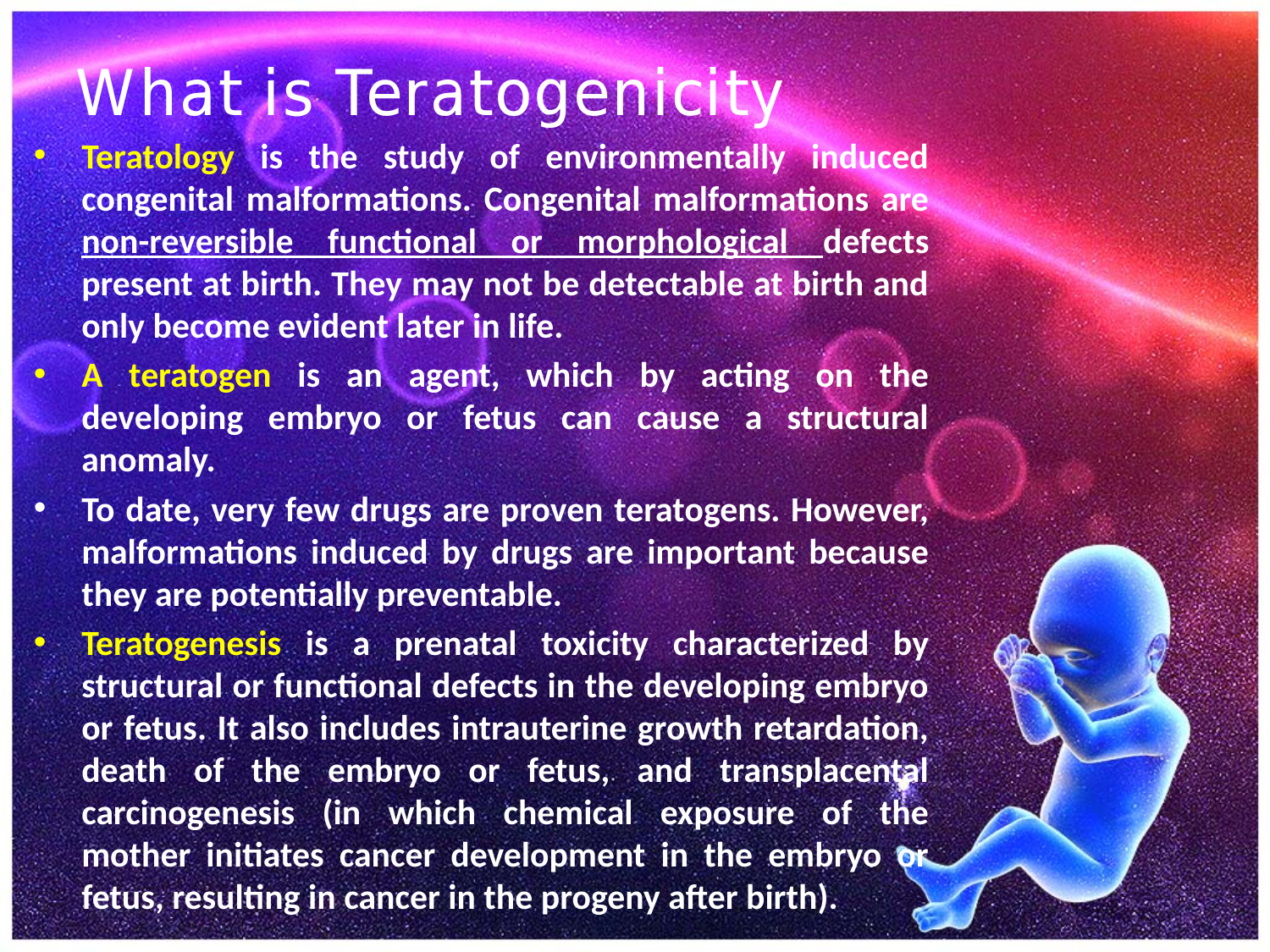

# What is Teratogenicity
Teratology is the study of environmentally induced congenital malformations. Congenital malformations are non-reversible functional or morphological defects present at birth. They may not be detectable at birth and only become evident later in life.
A teratogen is an agent, which by acting on the developing embryo or fetus can cause a structural anomaly.
To date, very few drugs are proven teratogens. However, malformations induced by drugs are important because they are potentially preventable.
Teratogenesis is a prenatal toxicity characterized by structural or functional defects in the developing embryo or fetus. It also includes intrauterine growth retardation, death of the embryo or fetus, and transplacental carcinogenesis (in which chemical exposure of the mother initiates cancer development in the embryo or fetus, resulting in cancer in the progeny after birth).